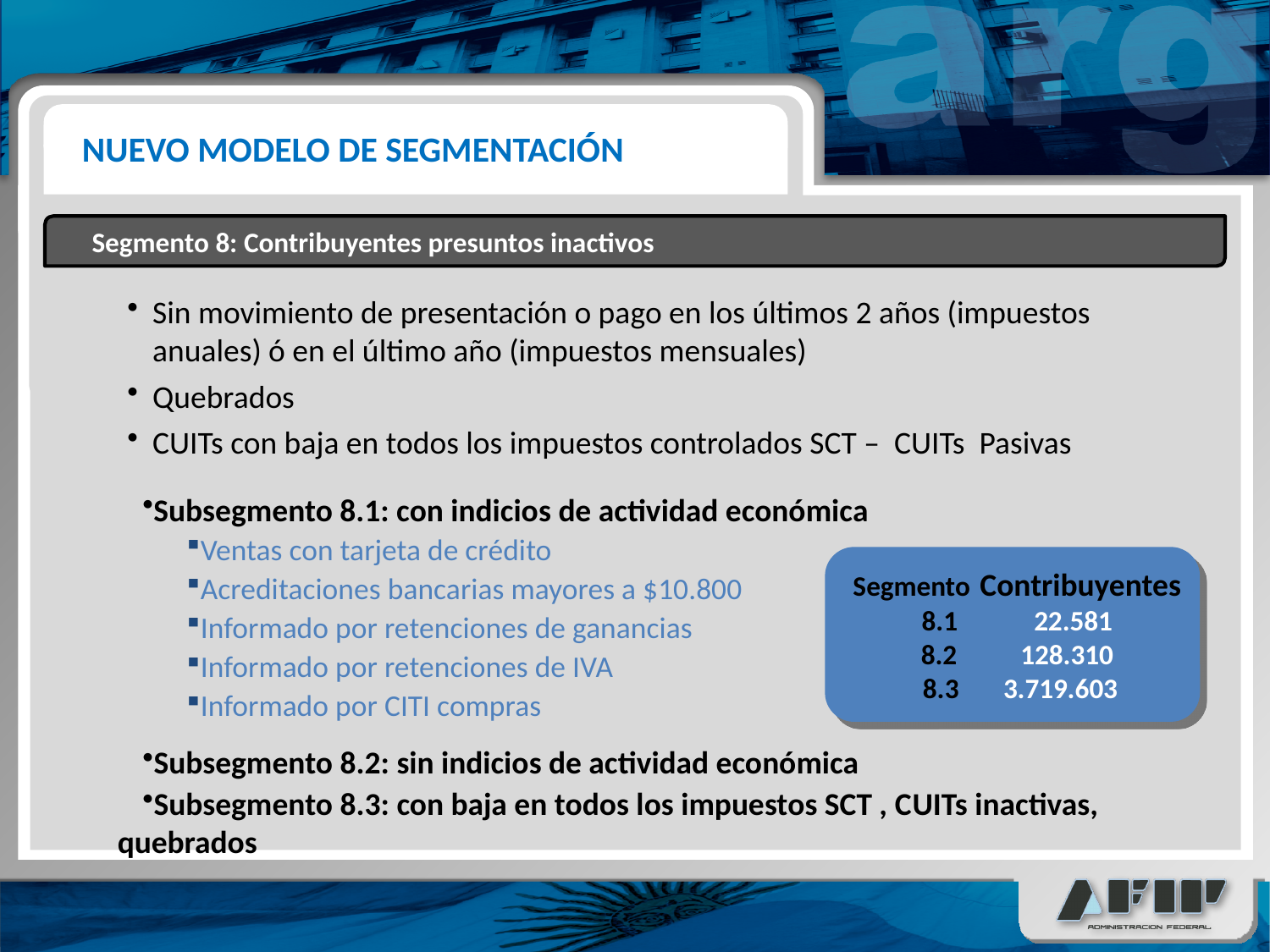

NUEVO MODELO DE SEGMENTACIÓN

Segmento 8: Contribuyentes presuntos inactivos
Sin movimiento de presentación o pago en los últimos 2 años (impuestos anuales) ó en el último año (impuestos mensuales)
Quebrados
CUITs con baja en todos los impuestos controlados SCT –  CUITs  Pasivas

Subsegmento 8.1: con indicios de actividad económica
Ventas con tarjeta de crédito
Acreditaciones bancarias mayores a $10.800
Informado por retenciones de ganancias
Informado por retenciones de IVA
Informado por CITI compras

Segmento 	Contribuyentes
8.1            22.581
8.2          128.310
 8.3       3.719.603
Subsegmento 8.2: sin indicios de actividad económica
Subsegmento 8.3: con baja en todos los impuestos SCT , CUITs inactivas, quebrados